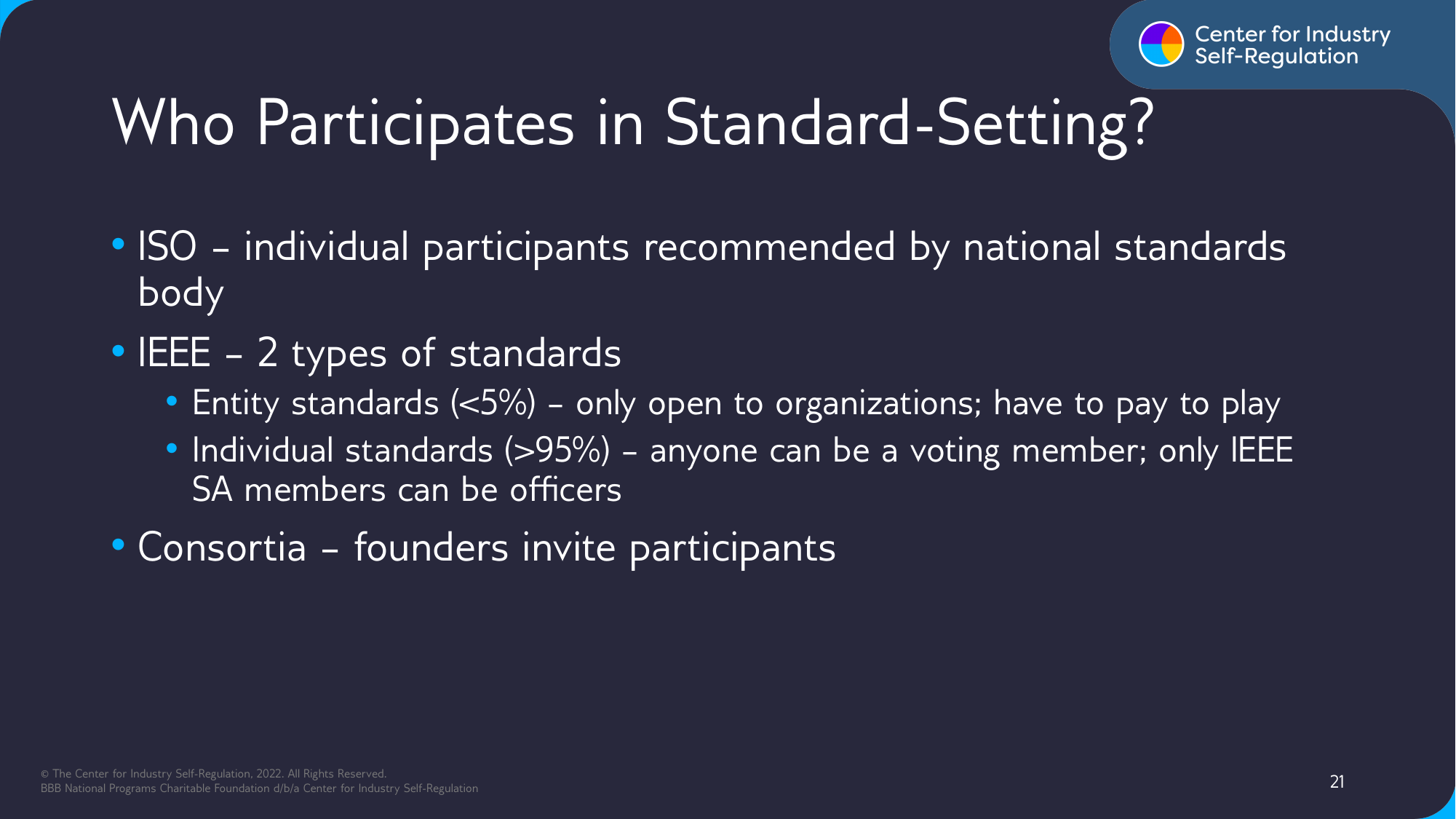

# Who Participates in Standard-Setting​?
ISO – individual participants recommended by national standards body​
IEEE – 2 types of standards​
Entity standards (<5%) – only open to organizations; have to pay to play​
Individual standards (>95%) – anyone can be a voting member; only IEEE SA members can be officers​
Consortia – founders invite participants​
21